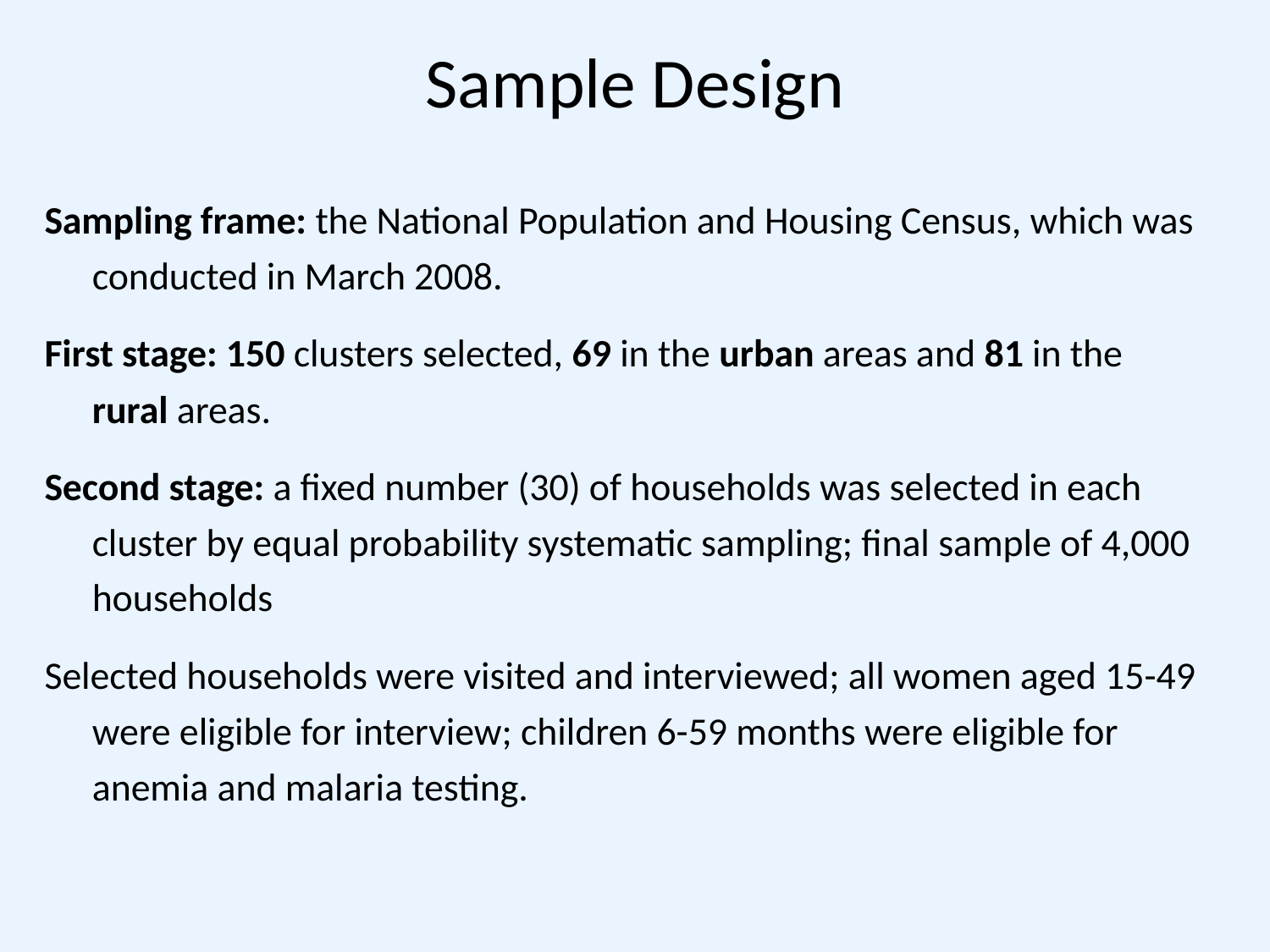

# Sample Design
Sampling frame: the National Population and Housing Census, which was conducted in March 2008.
First stage: 150 clusters selected, 69 in the urban areas and 81 in the rural areas.
Second stage: a fixed number (30) of households was selected in each cluster by equal probability systematic sampling; final sample of 4,000 households
Selected households were visited and interviewed; all women aged 15-49 were eligible for interview; children 6-59 months were eligible for anemia and malaria testing.